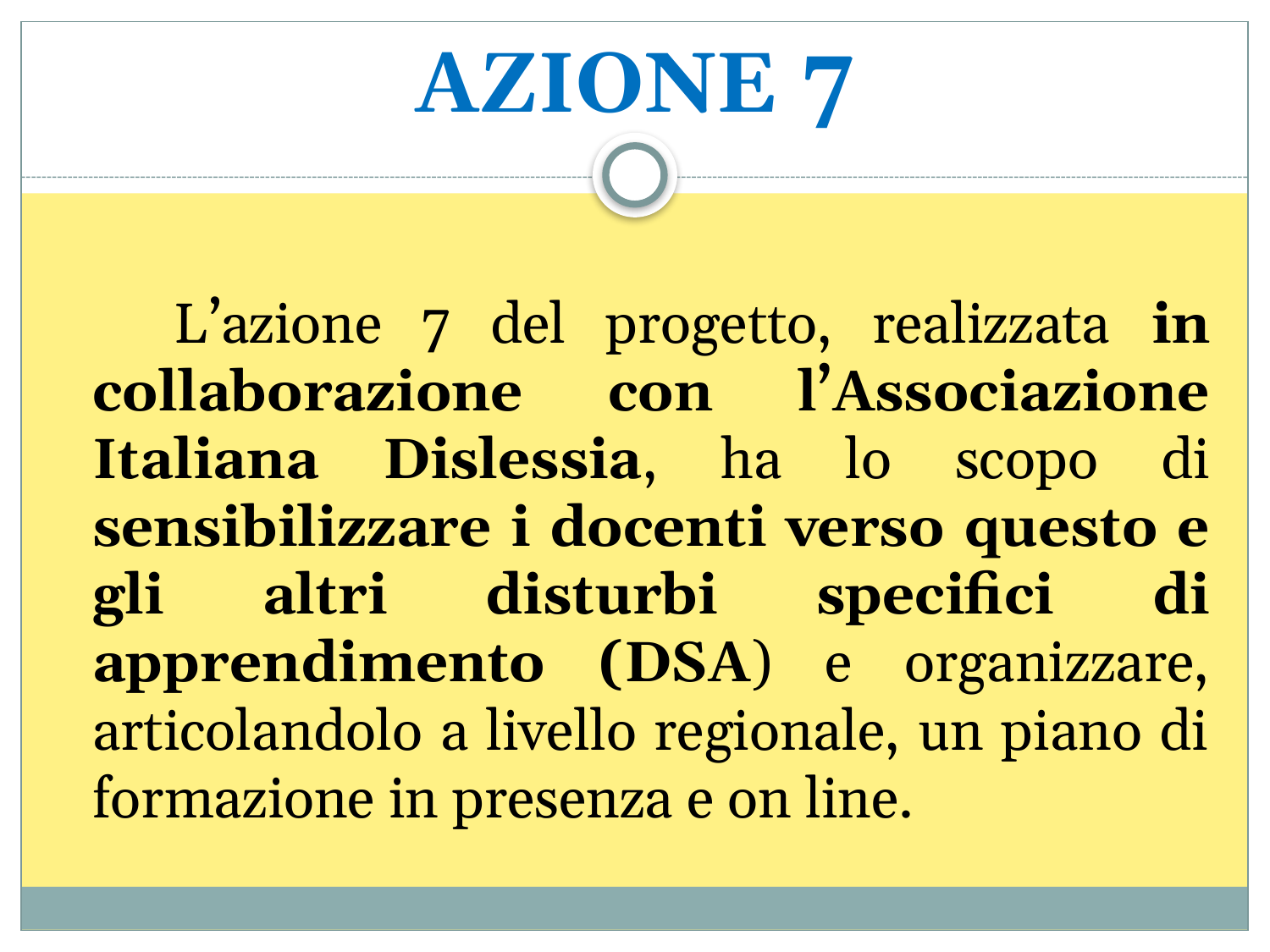

# AZIONE 7

   L’azione 7 del progetto, realizzata in collaborazione con l’Associazione Italiana Dislessia, ha lo scopo di sensibilizzare i docenti verso questo e gli altri disturbi specifici di apprendimento (DSA) e organizzare, articolandolo a livello regionale, un piano di formazione in presenza e on line.